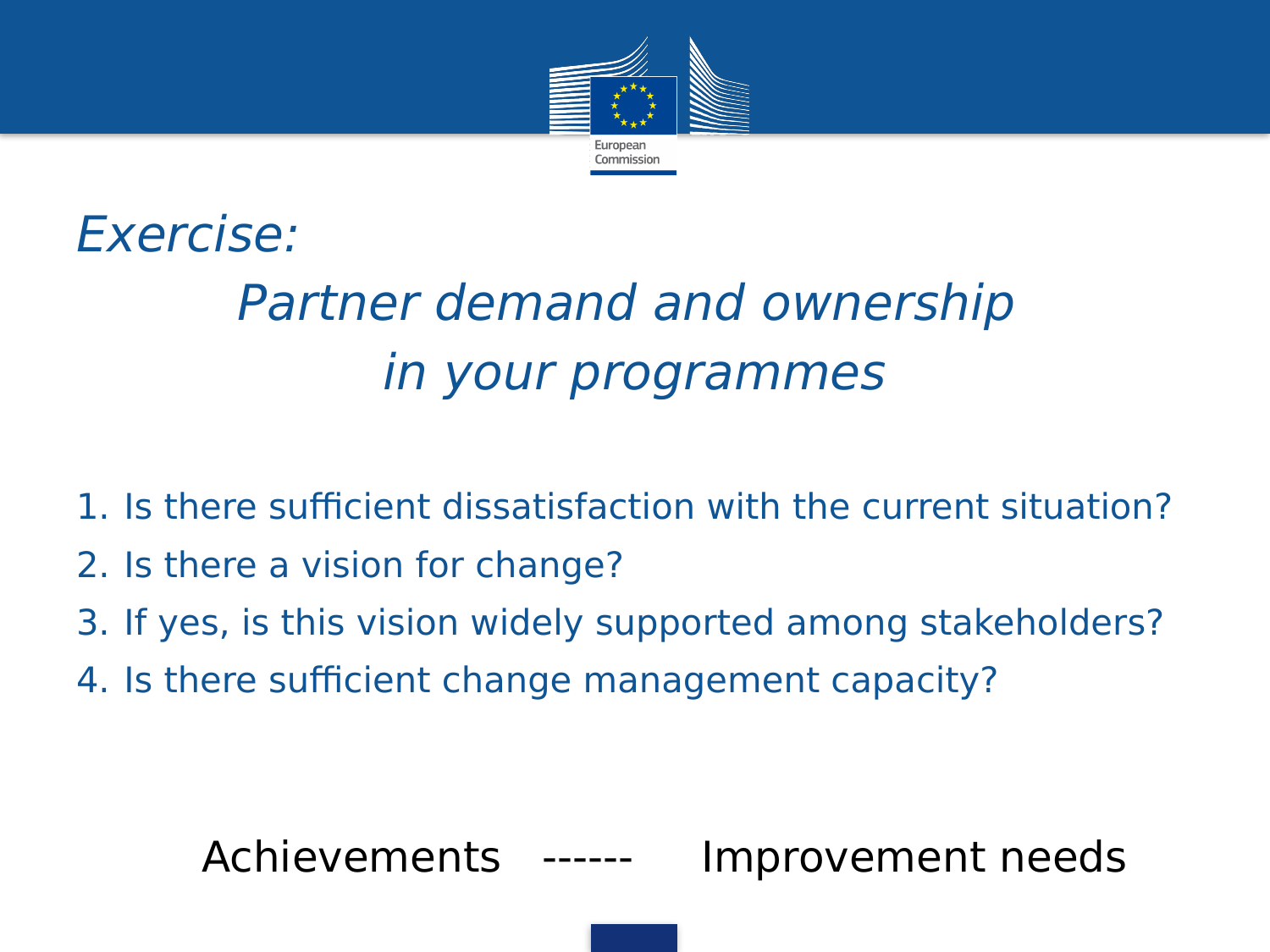

Exercise:
Partner demand and ownership
in your programmes

Is there sufficient dissatisfaction with the current situation?
Is there a vision for change?
If yes, is this vision widely supported among stakeholders?
Is there sufficient change management capacity?

Achievements   ------     Improvement needs